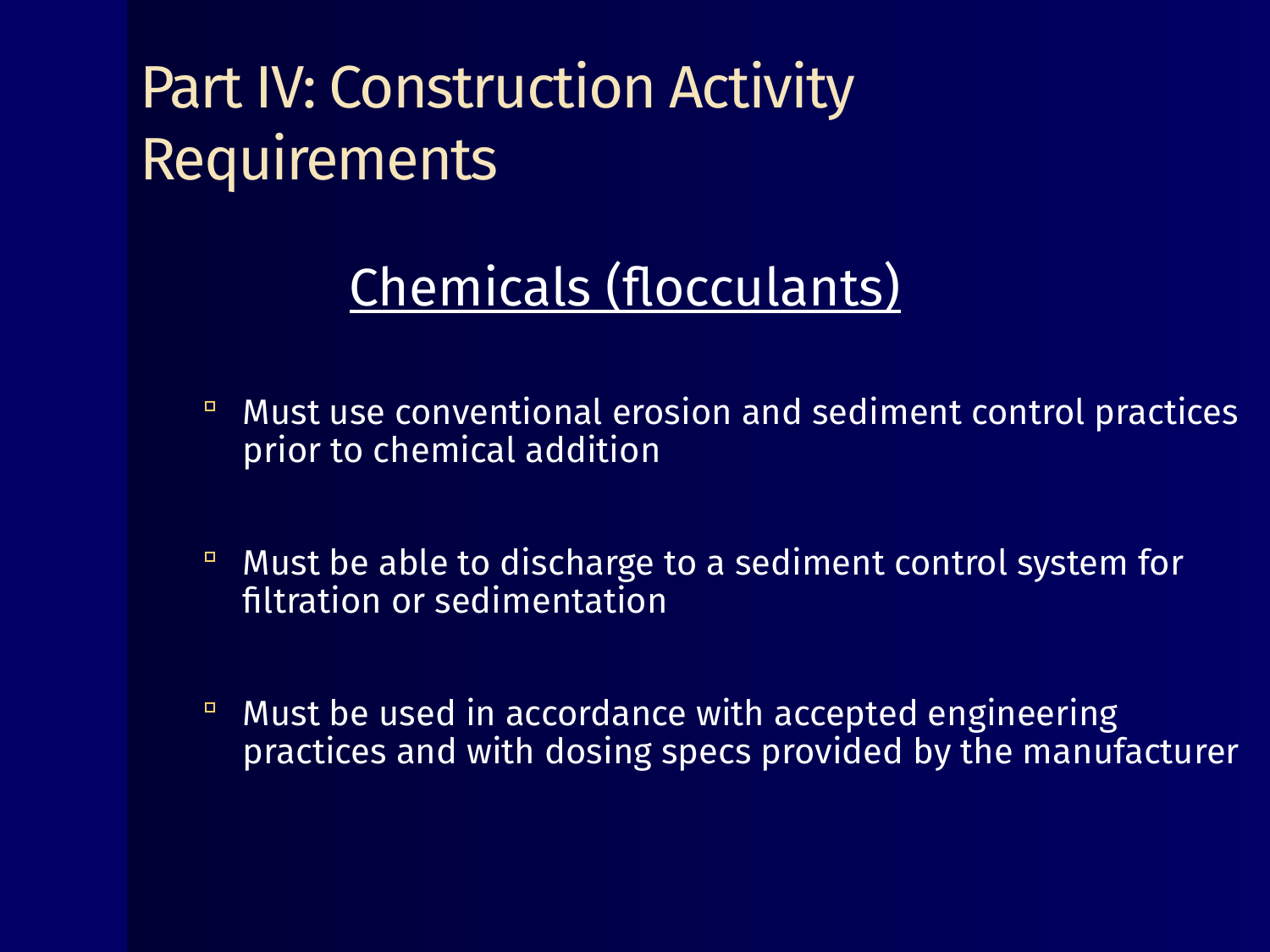

# Part IV: Construction Activity Requirements
               Chemicals (flocculants)

Must use conventional erosion and sediment control practices prior to chemical addition

Must be able to discharge to a sediment control system for filtration or sedimentation

Must be used in accordance with accepted engineering practices and with dosing specs provided by the manufacturer